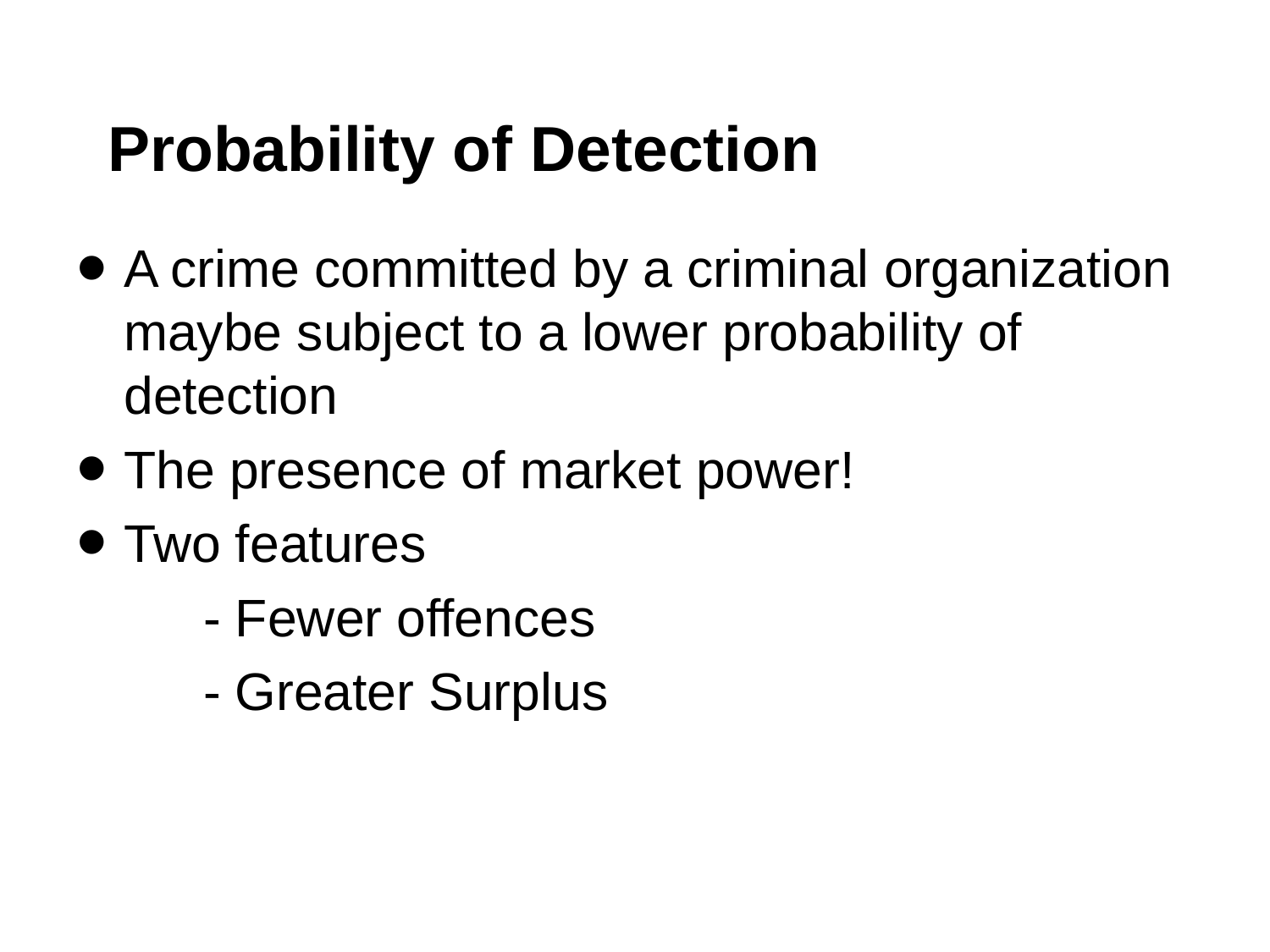

# Probability of Detection
A crime committed by a criminal organization maybe subject to a lower probability of detection
The presence of market power!
Two features
	- Fewer offences
	- Greater Surplus